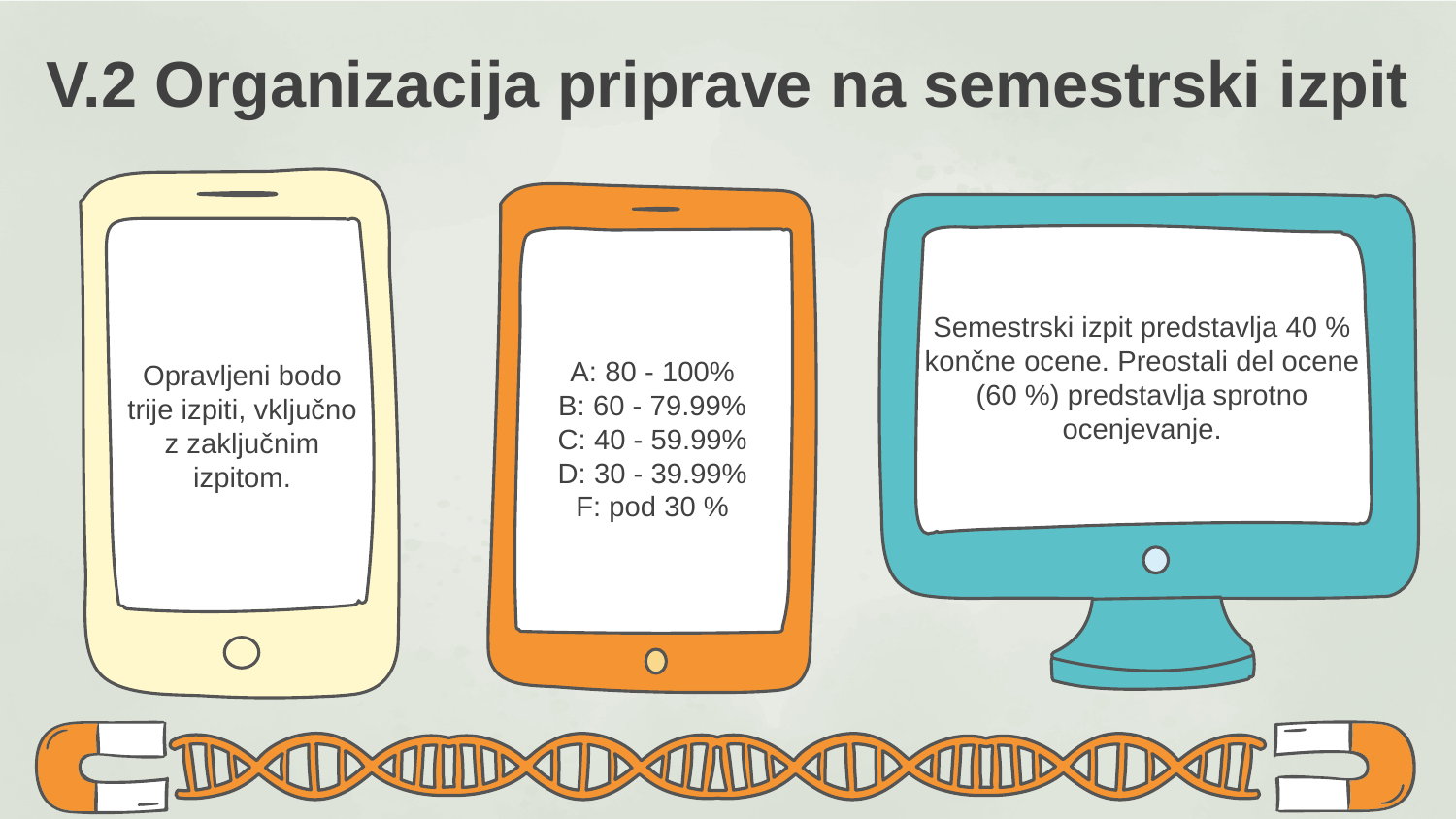

V.2 Organizacija priprave na semestrski izpit

Semestrski izpit predstavlja 40 % končne ocene. Preostali del ocene (60 %) predstavlja sprotno ocenjevanje.
# Opravljeni bodo trije izpiti, vključno z zaključnim izpitom.
A: 80 - 100%
B: 60 - 79.99%
C: 40 - 59.99%
D: 30 - 39.99%
F: pod 30 %